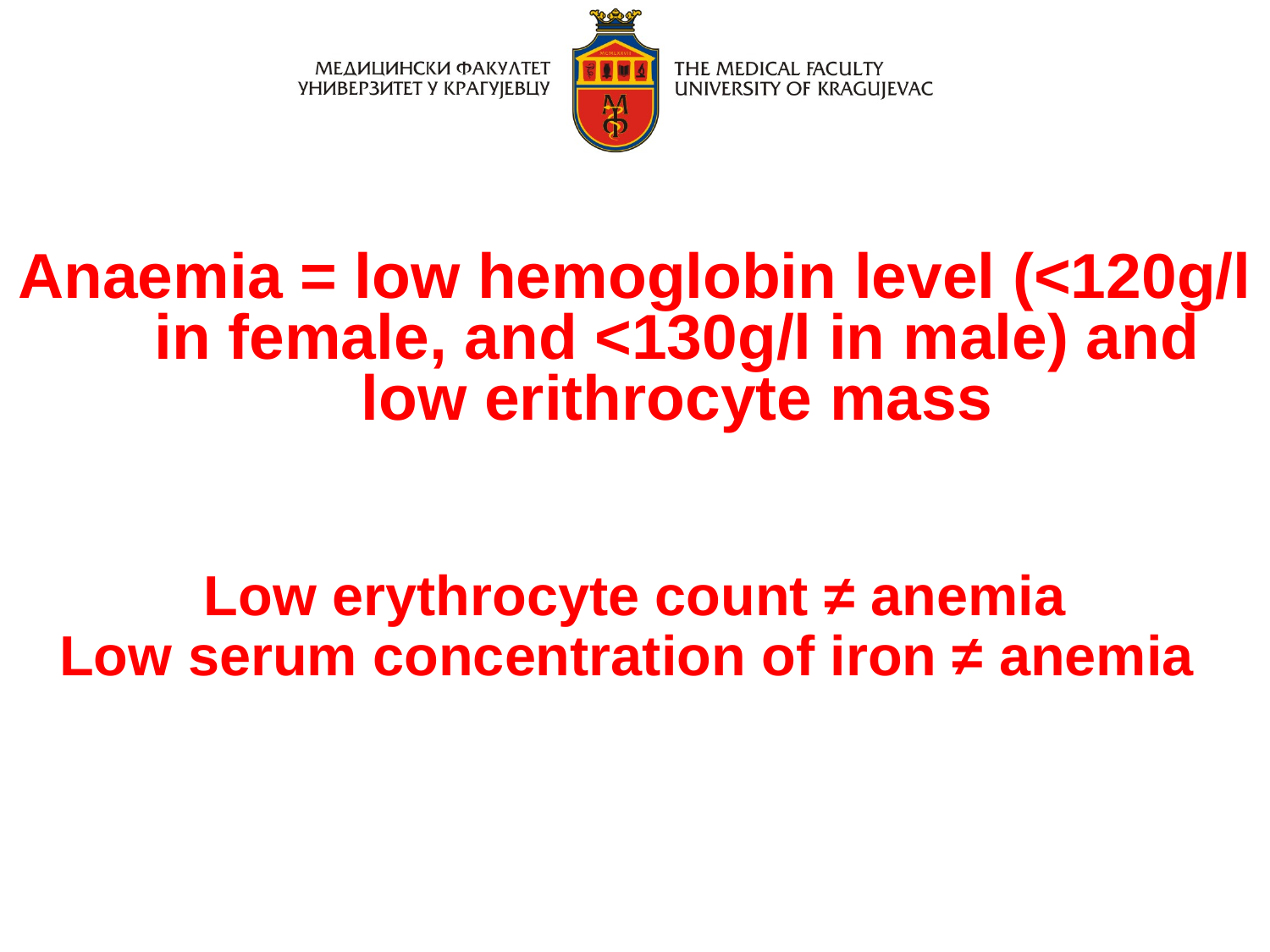

Anaemia = low hemoglobin level (<120g/l in female, and <130g/l in male) and low erithrocyte mass

Low erythrocyte count ≠ anemia
Low serum concentration of iron ≠ anemia